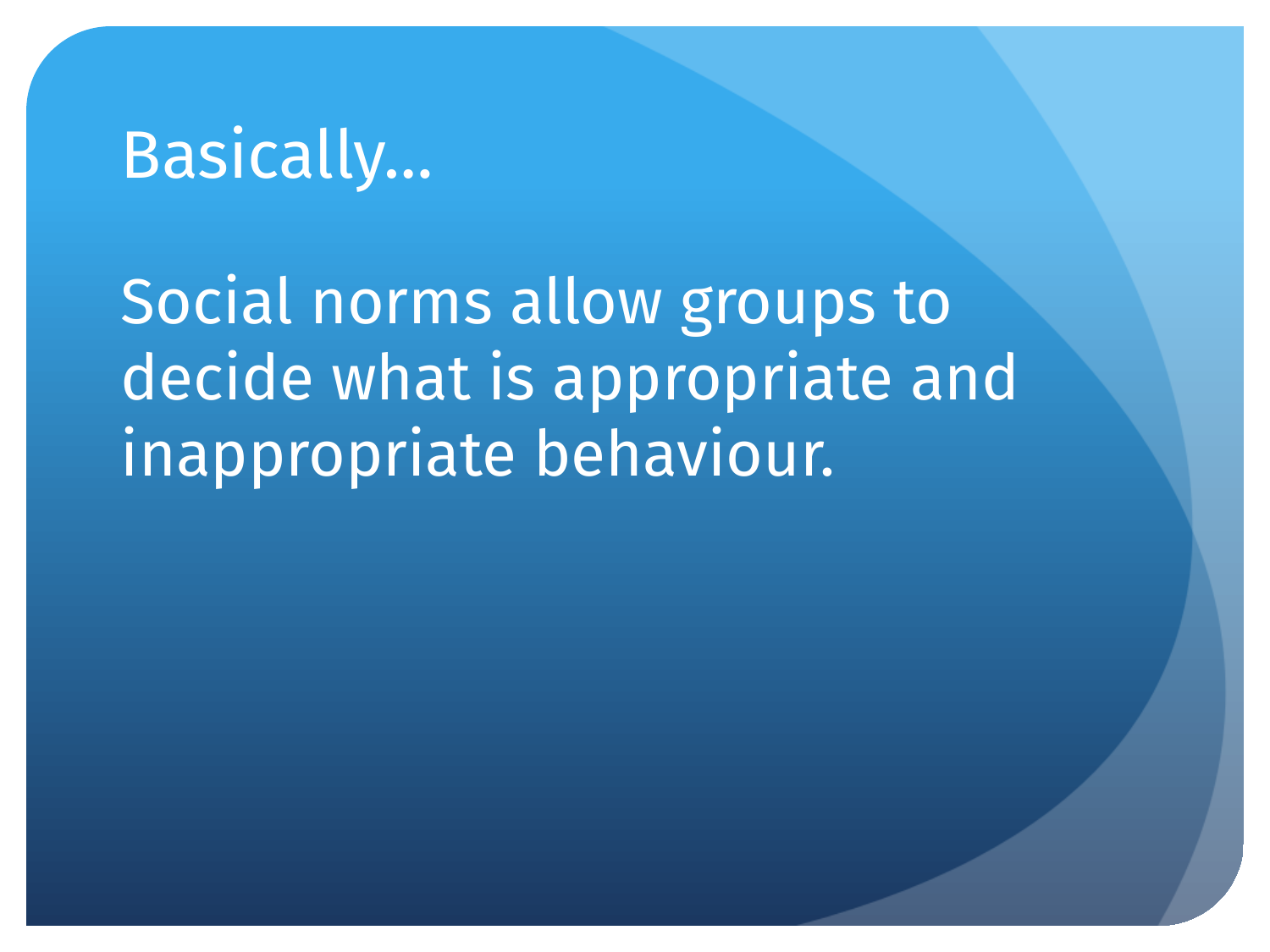

# Basically…
Social norms allow groups to decide what is appropriate and inappropriate behaviour.